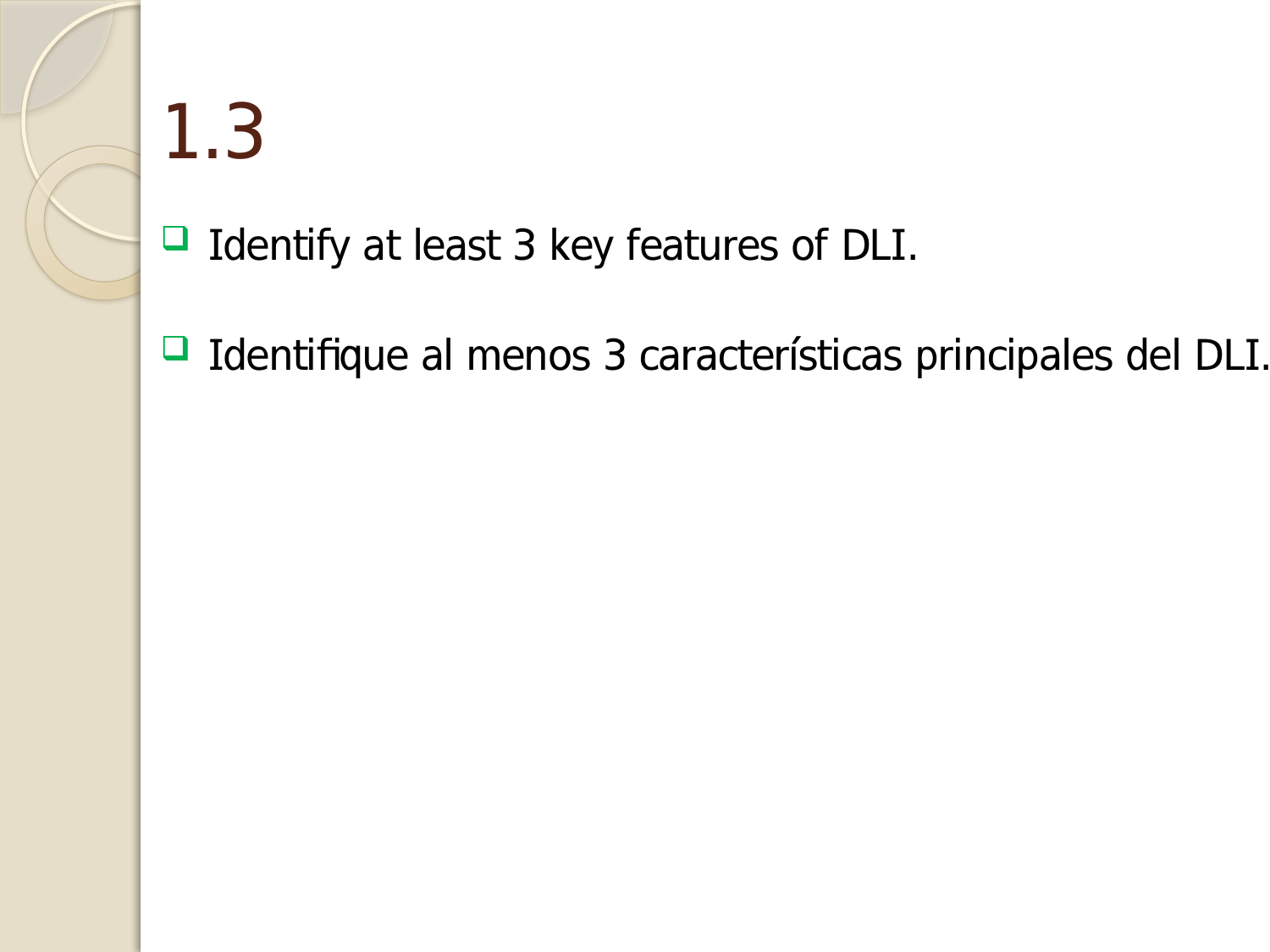

# 1.3
Identify at least 3 key features of DLI.
Identifique al menos 3 características principales del DLI.